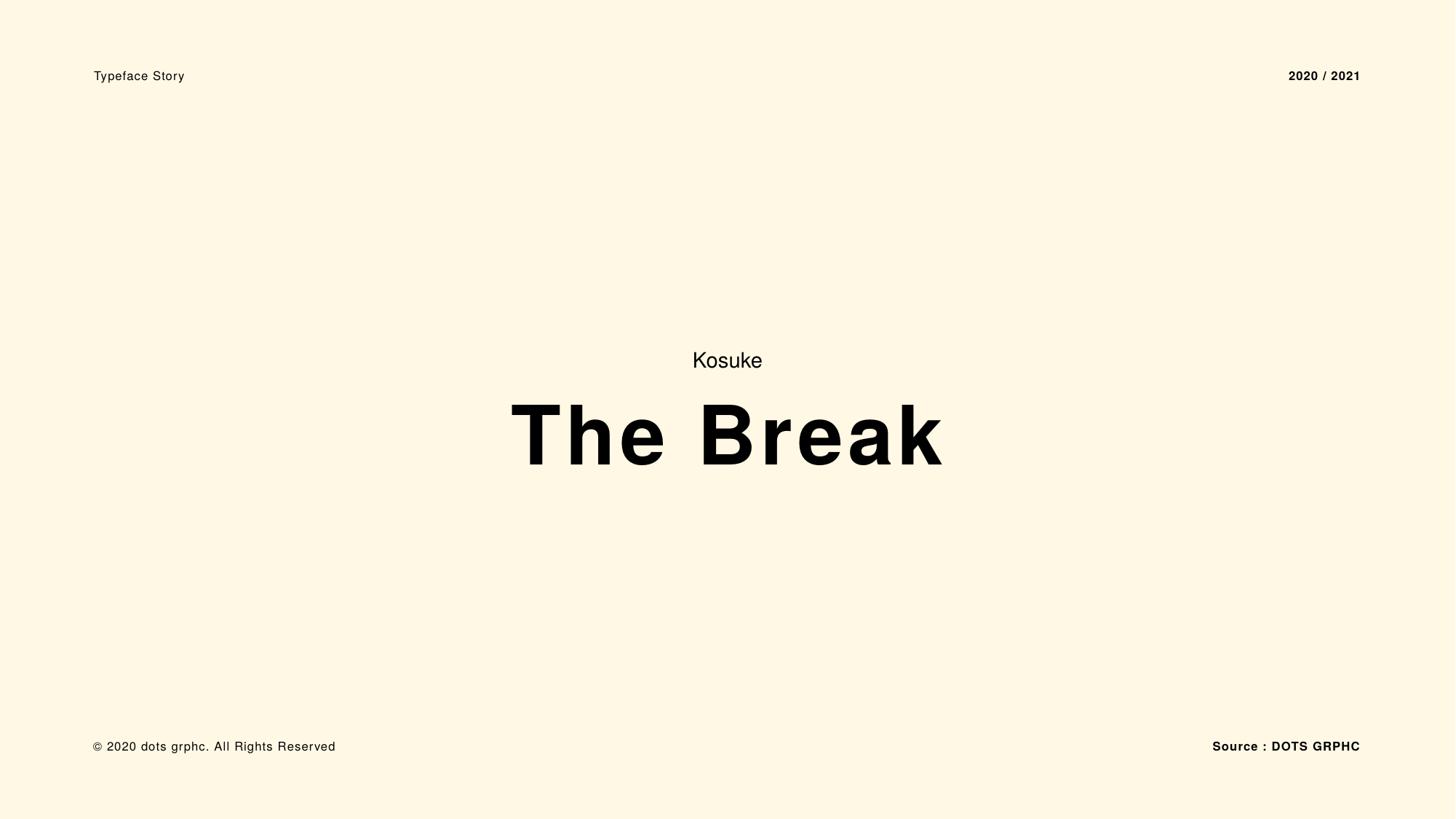

Typeface Story
2020 / 2021
Kosuke
The Break
Source : DOTS GRPHC
© 2020 dots grphc. All Rights Reserved